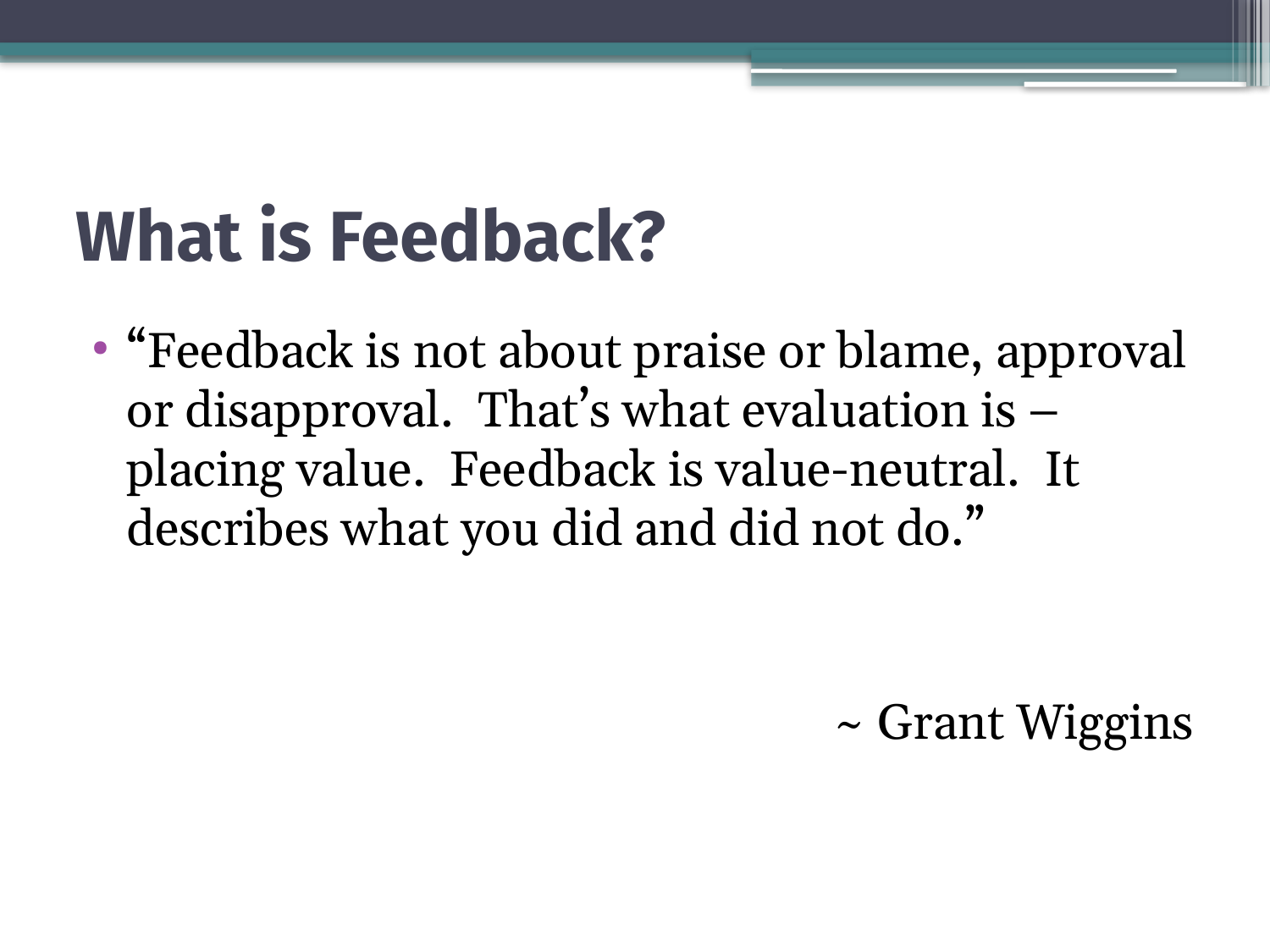

# What is Feedback?
“Feedback is not about praise or blame, approval or disapproval.  That’s what evaluation is – placing value.  Feedback is value-neutral.  It describes what you did and did not do.”

~ Grant Wiggins